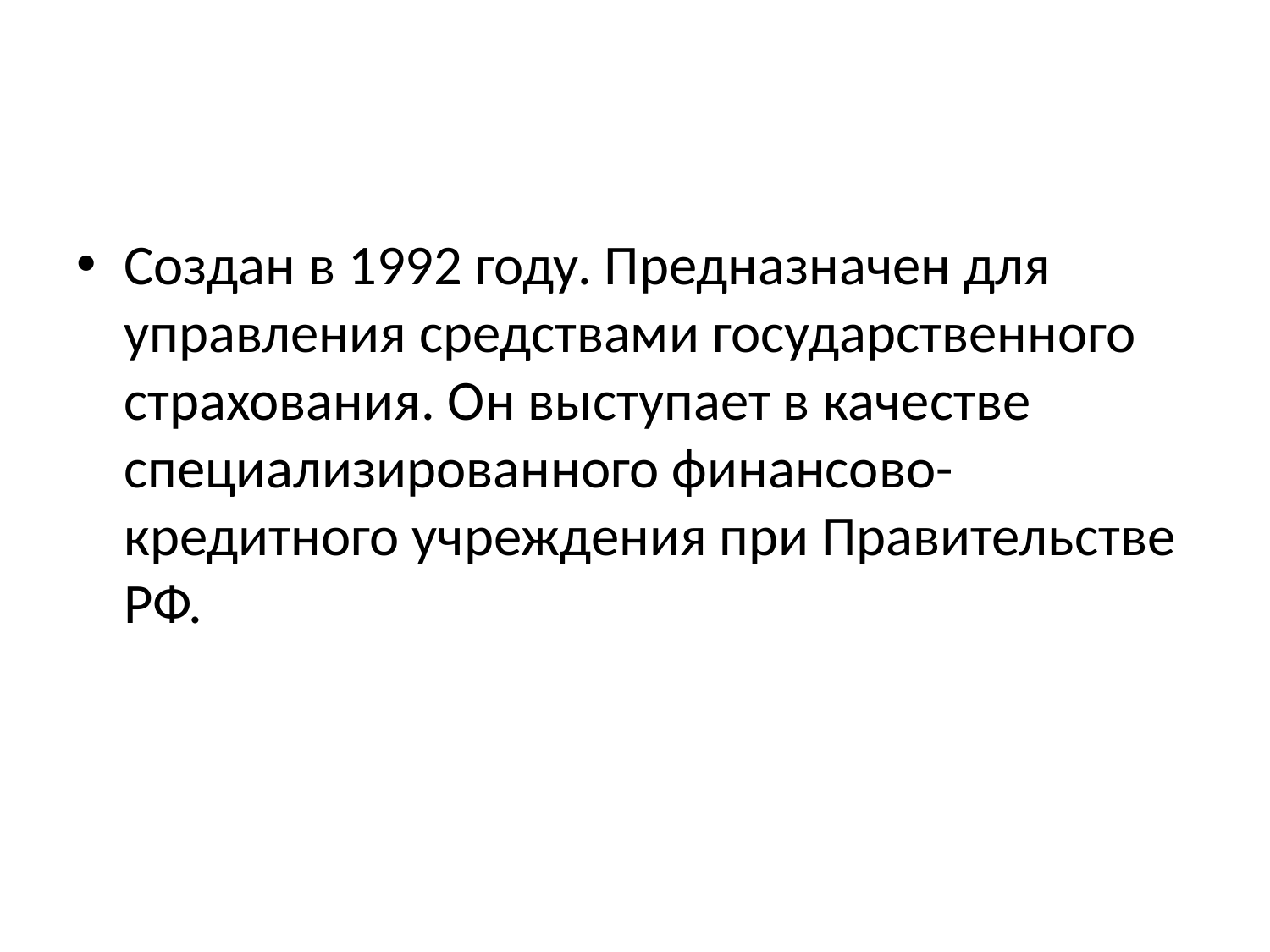

#
Создан в 1992 году. Предназначен для управления средствами государственного страхования. Он выступает в качестве специализированного финансово-кредитного учреждения при Правительстве РФ.